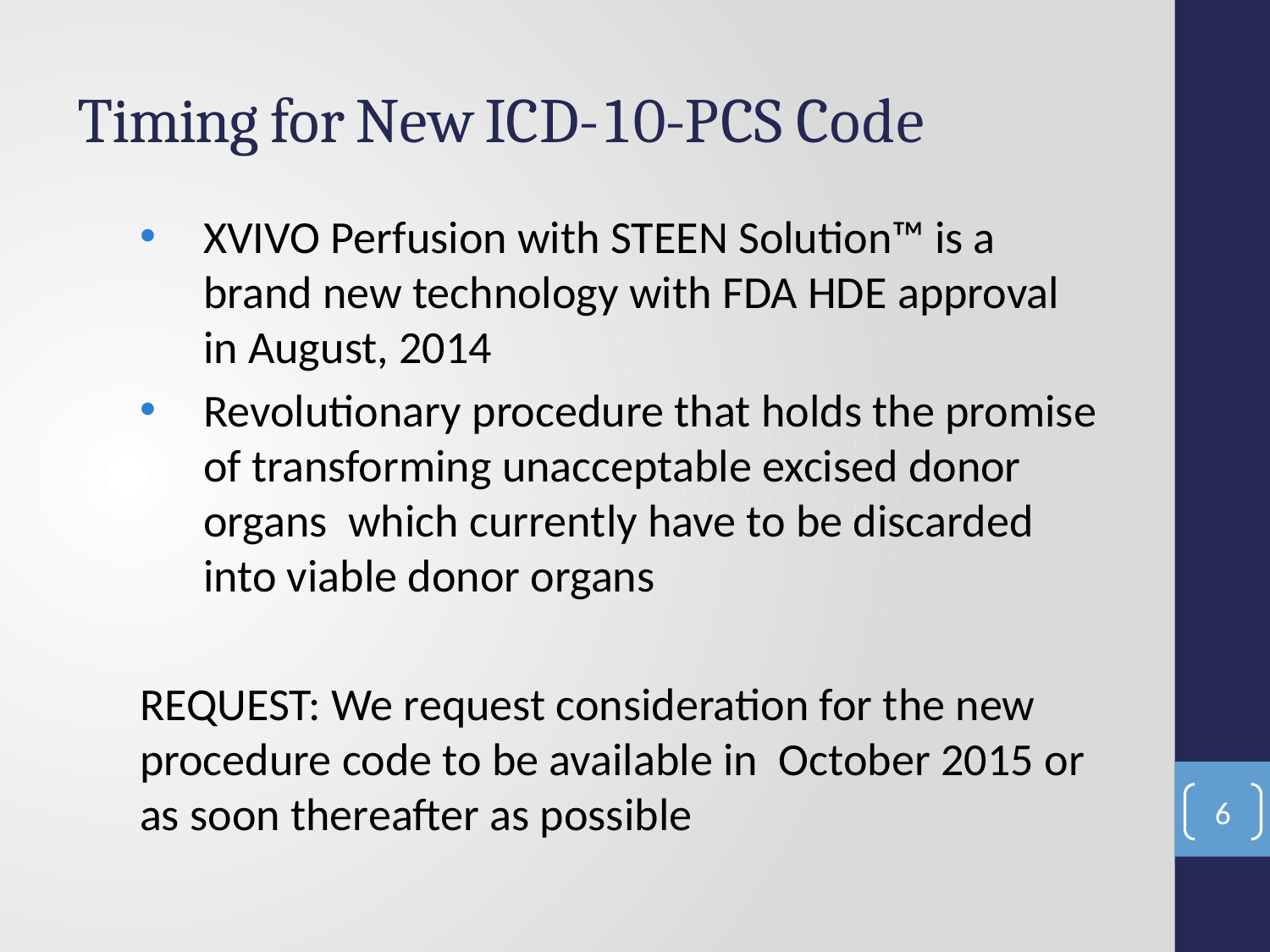

# Timing for New ICD-10-PCS Code
XVIVO Perfusion with STEEN Solution™ is a brand new technology with FDA HDE approval  in August, 2014
Revolutionary procedure that holds the promise of transforming unacceptable excised donor organs  which currently have to be discarded into viable donor organs

REQUEST: We request consideration for the new procedure code to be available in  October 2015 or as soon thereafter as possible

6